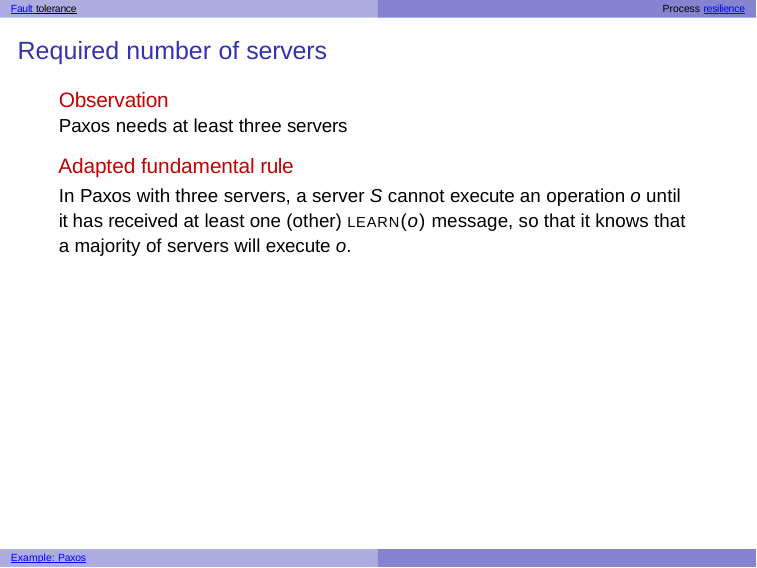

Fault tolerance	Process resilience
# Required number of servers
Observation
Paxos needs at least three servers
Adapted fundamental rule
In Paxos with three servers, a server S cannot execute an operation o until it has received at least one (other) LEARN(o) message, so that it knows that a majority of servers will execute o.

Example: Paxos